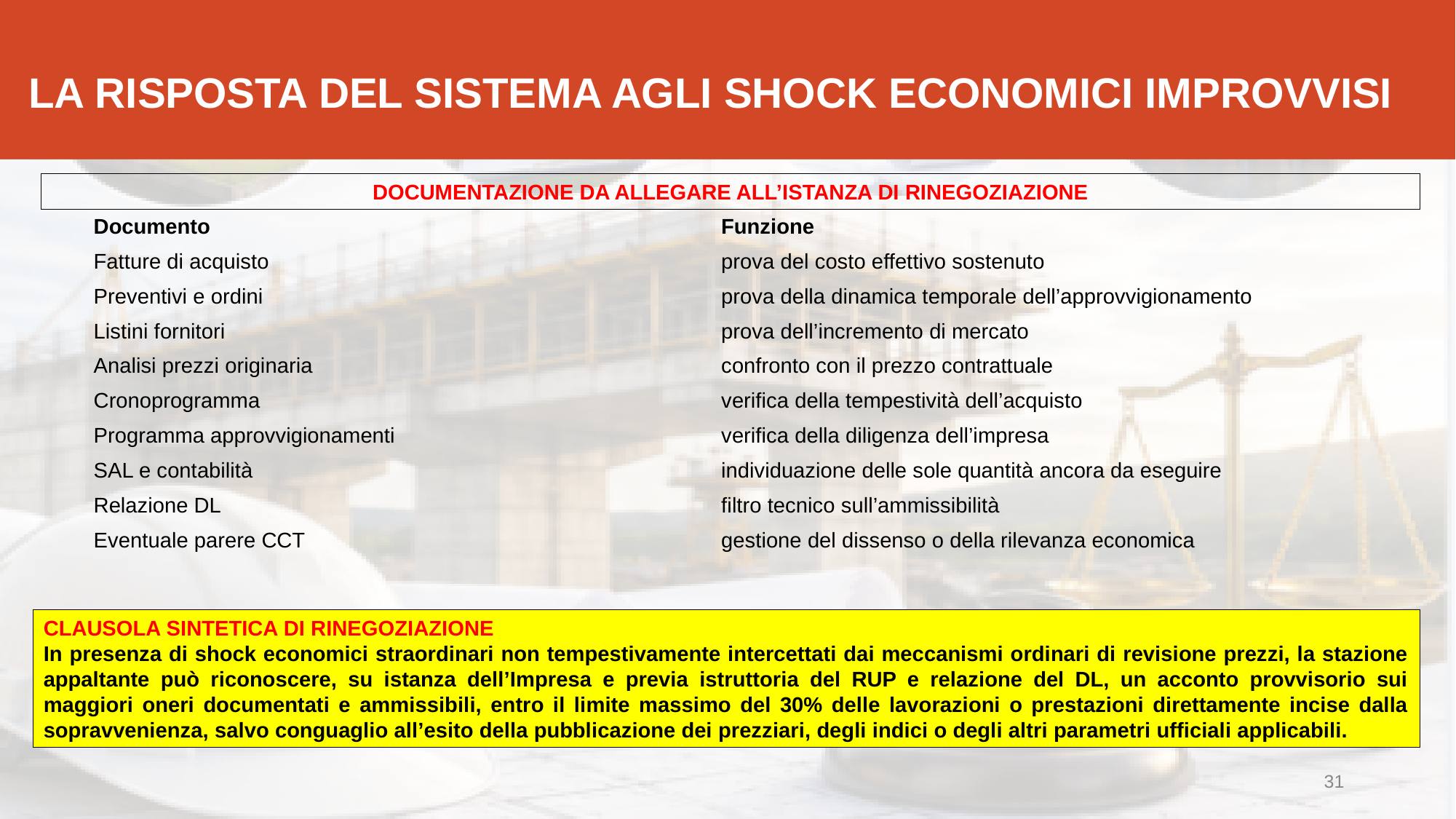

# LA RISPOSTA DEL SISTEMA AGLI SHOCK ECONOMICI IMPROVVISI

DOCUMENTAZIONE DA ALLEGARE ALL’ISTANZA DI RINEGOZIAZIONE
| Documento | Funzione |
| --- | --- |
| Fatture di acquisto | prova del costo effettivo sostenuto |
| Preventivi e ordini | prova della dinamica temporale dell’approvvigionamento |
| Listini fornitori | prova dell’incremento di mercato |
| Analisi prezzi originaria | confronto con il prezzo contrattuale |
| Cronoprogramma | verifica della tempestività dell’acquisto |
| Programma approvvigionamenti | verifica della diligenza dell’impresa |
| SAL e contabilità | individuazione delle sole quantità ancora da eseguire |
| Relazione DL | filtro tecnico sull’ammissibilità |
| Eventuale parere CCT | gestione del dissenso o della rilevanza economica |
CLAUSOLA SINTETICA DI RINEGOZIAZIONE
In presenza di shock economici straordinari non tempestivamente intercettati dai meccanismi ordinari di revisione prezzi, la stazione appaltante può riconoscere, su istanza dell’Impresa e previa istruttoria del RUP e relazione del DL, un acconto provvisorio sui maggiori oneri documentati e ammissibili, entro il limite massimo del 30% delle lavorazioni o prestazioni direttamente incise dalla sopravvenienza, salvo conguaglio all’esito della pubblicazione dei prezziari, degli indici o degli altri parametri ufficiali applicabili.
31